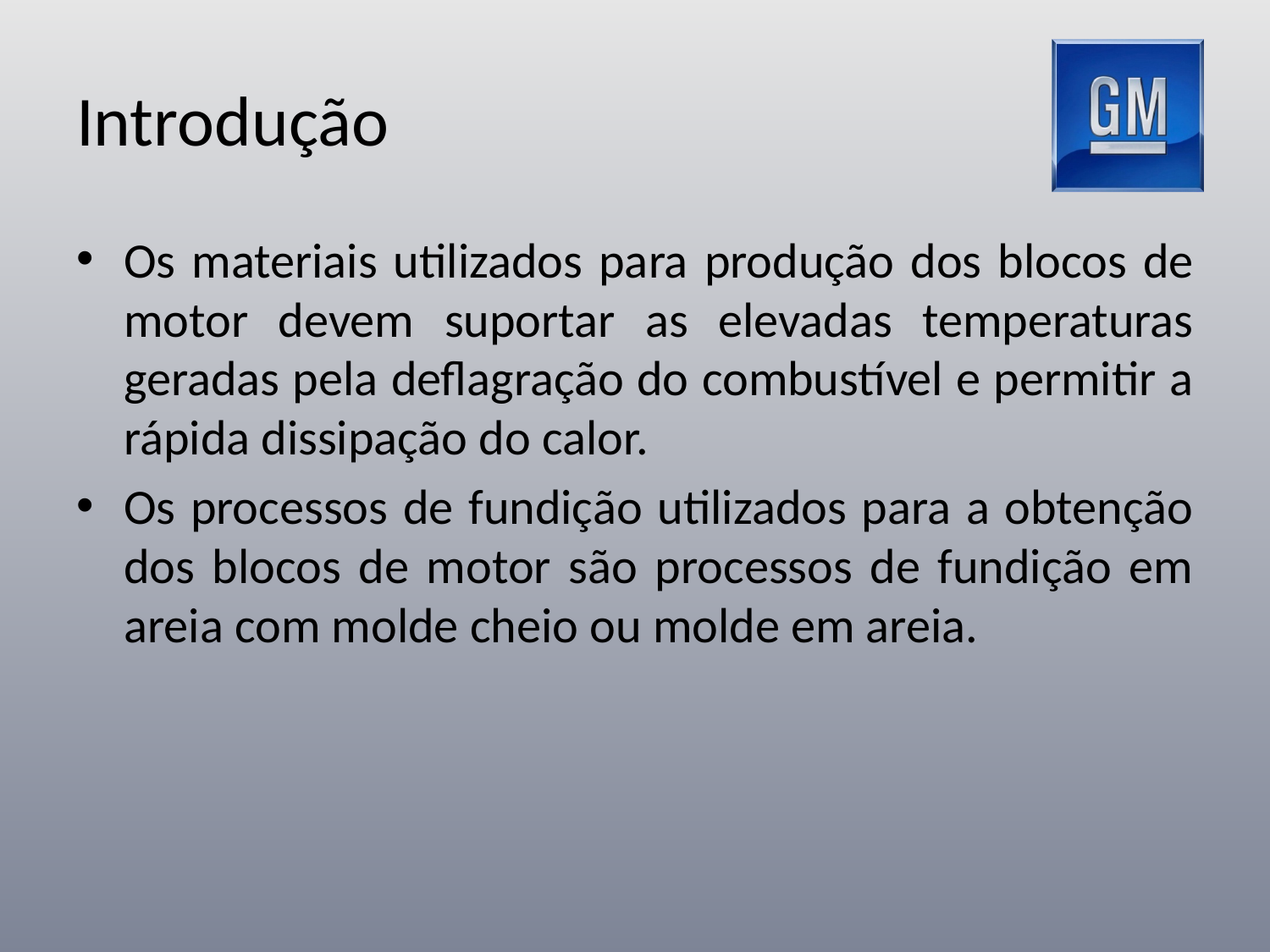

# Introdução
Os materiais utilizados para produção dos blocos de motor devem suportar as elevadas temperaturas geradas pela deflagração do combustível e permitir a rápida dissipação do calor.
Os processos de fundição utilizados para a obtenção dos blocos de motor são processos de fundição em areia com molde cheio ou molde em areia.